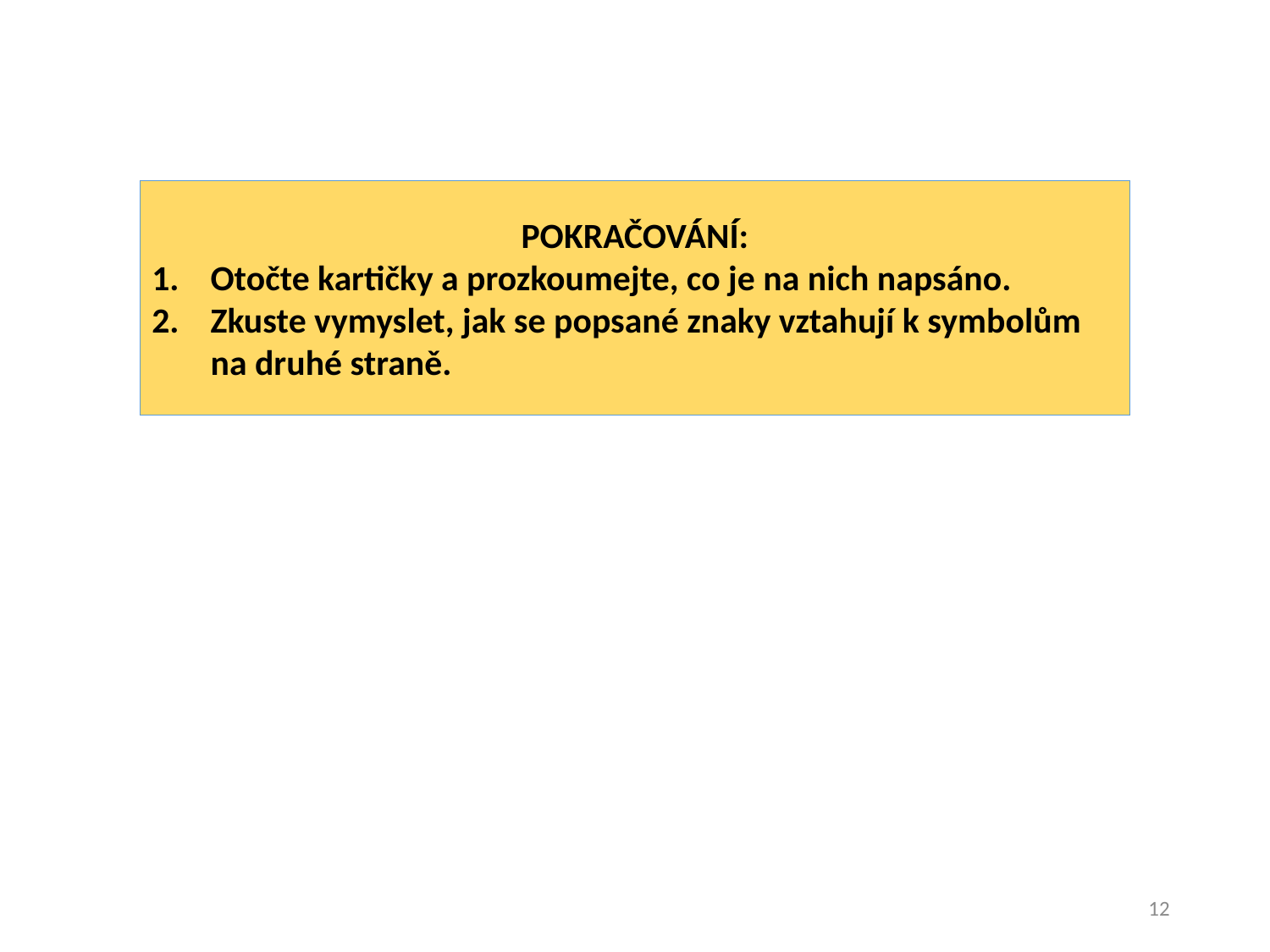

POKRAČOVÁNÍ:
Otočte kartičky a prozkoumejte, co je na nich napsáno.
Zkuste vymyslet, jak se popsané znaky vztahují k symbolům na druhé straně.
12